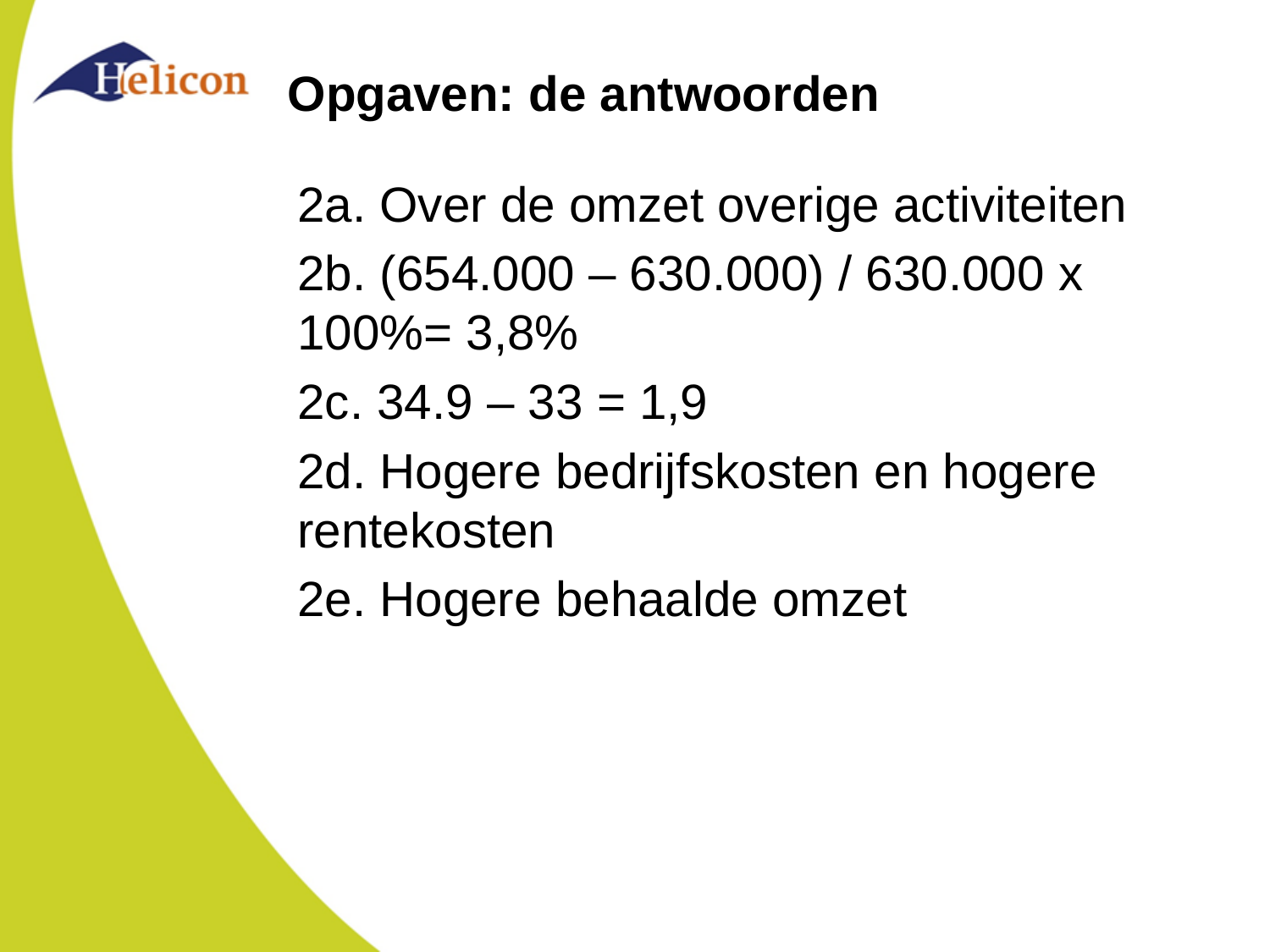

# Opgaven: de antwoorden
2a. Over de omzet overige activiteiten
2b. (654.000 – 630.000) / 630.000 x 100%= 3,8%
2c. 34.9 – 33 = 1,9
2d. Hogere bedrijfskosten en hogere rentekosten
2e. Hogere behaalde omzet